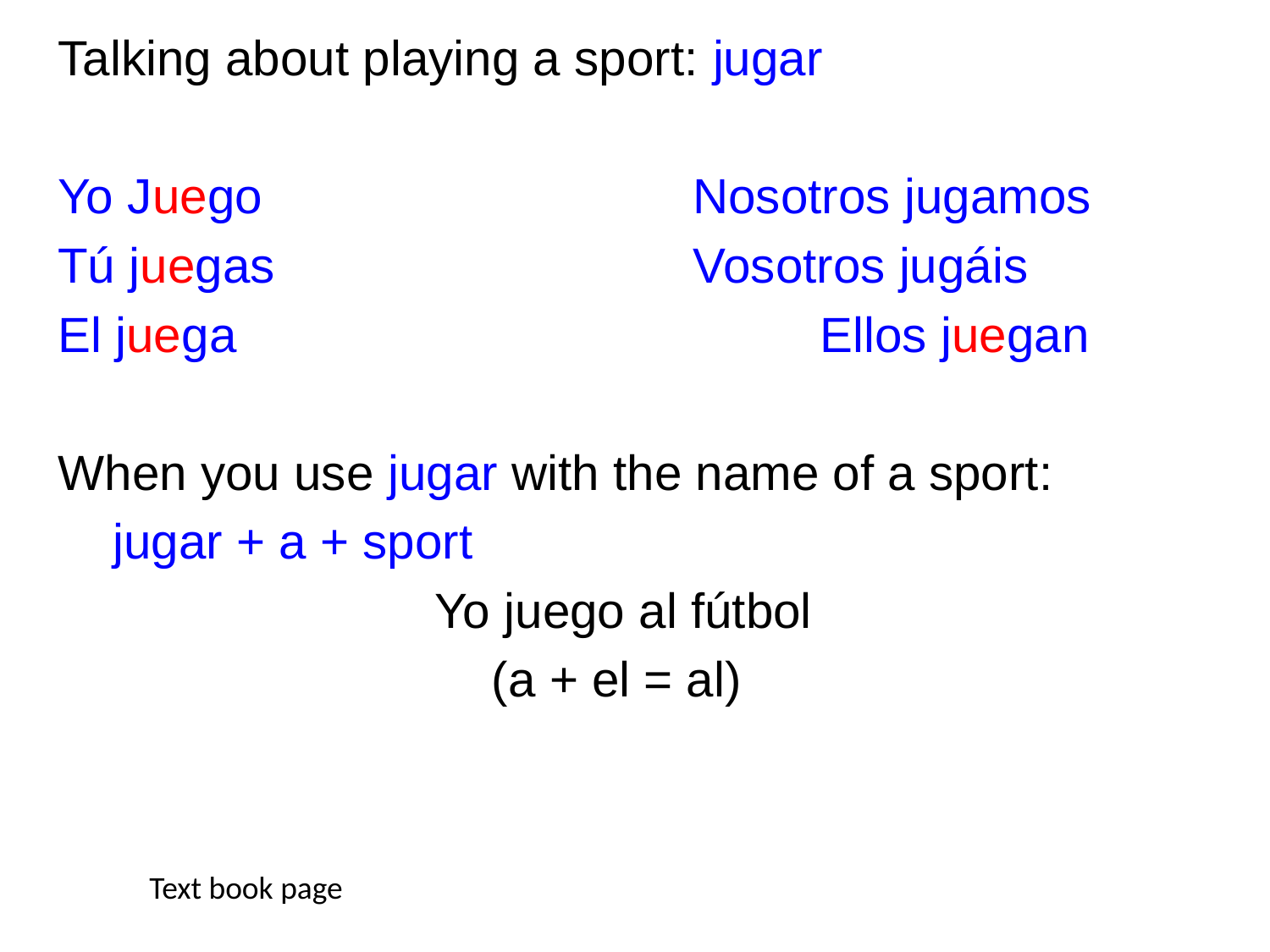

Talking about playing a sport: jugar

Yo Juego				Nosotros jugamos
Tú juegas				Vosotros jugáis
El juega					Ellos juegan

When you use jugar with the name of a sport:
    jugar + a + sport
 Yo juego al fútbol
(a + el = al)
Text book page